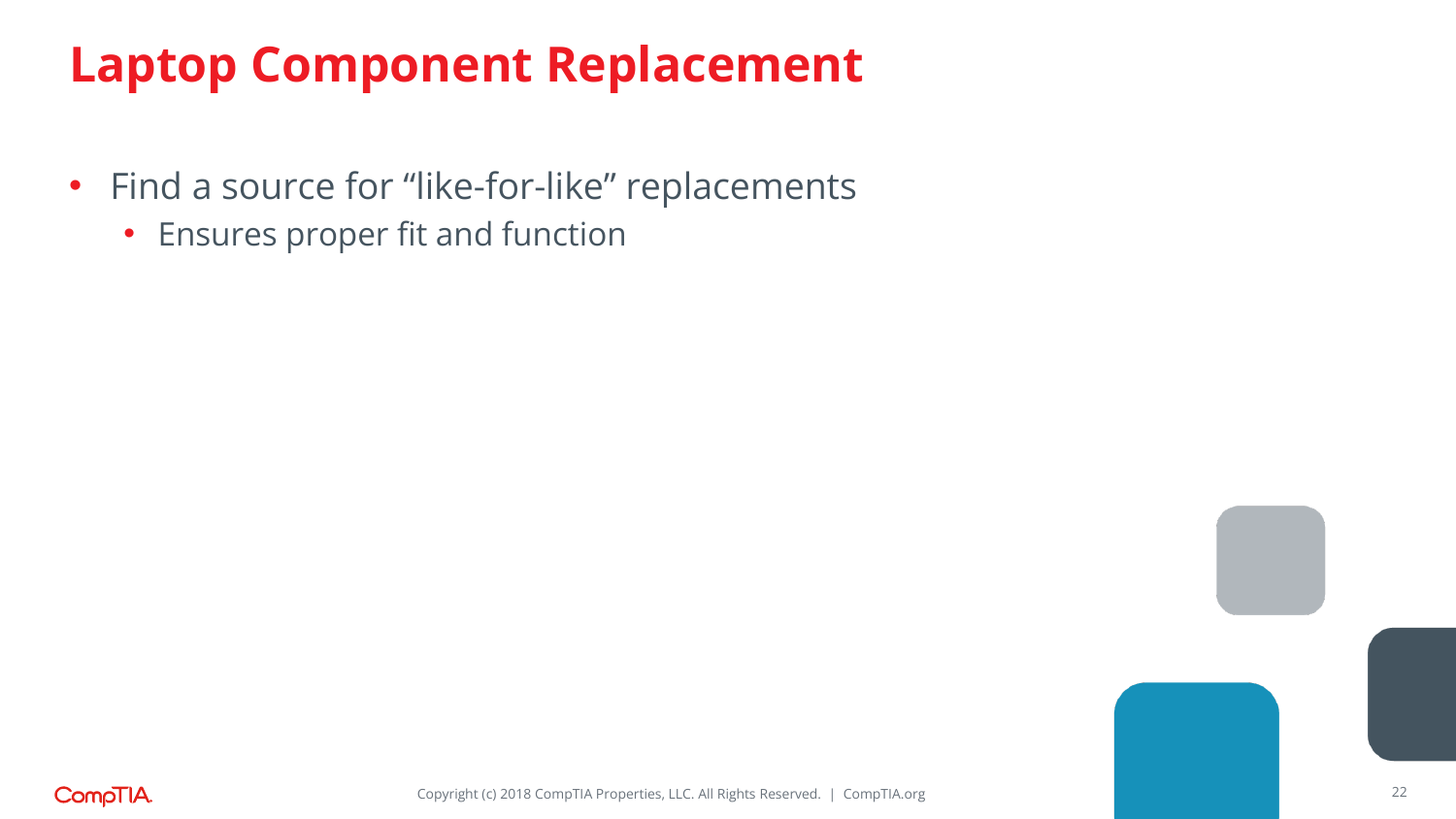

# Laptop Component Replacement
Find a source for “like-for-like” replacements
Ensures proper fit and function
22